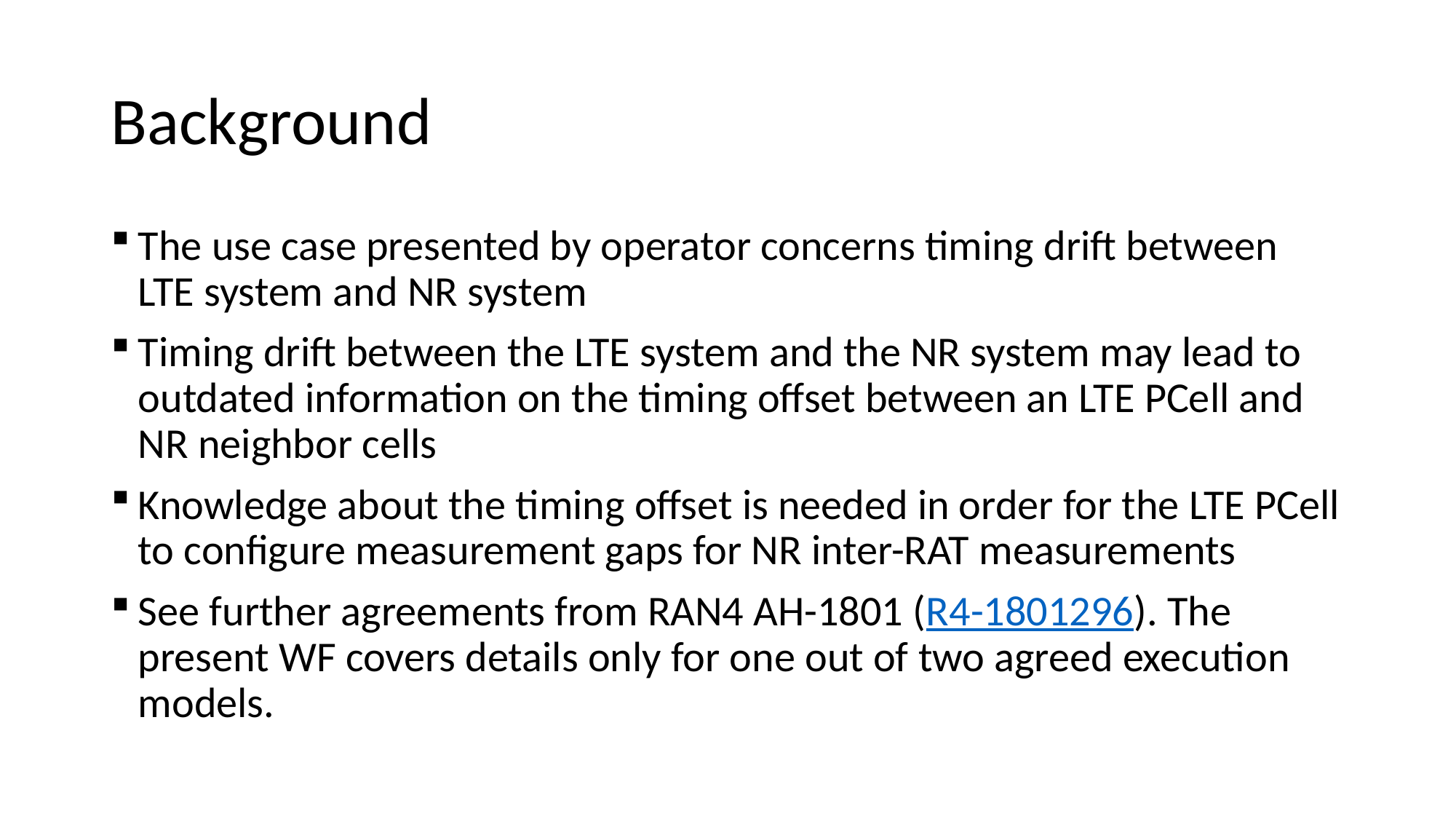

# Background
The use case presented by operator concerns timing drift between LTE system and NR system
Timing drift between the LTE system and the NR system may lead to outdated information on the timing offset between an LTE PCell and NR neighbor cells
Knowledge about the timing offset is needed in order for the LTE PCell to configure measurement gaps for NR inter-RAT measurements
See further agreements from RAN4 AH-1801 (R4-1801296). The present WF covers details only for one out of two agreed execution models.